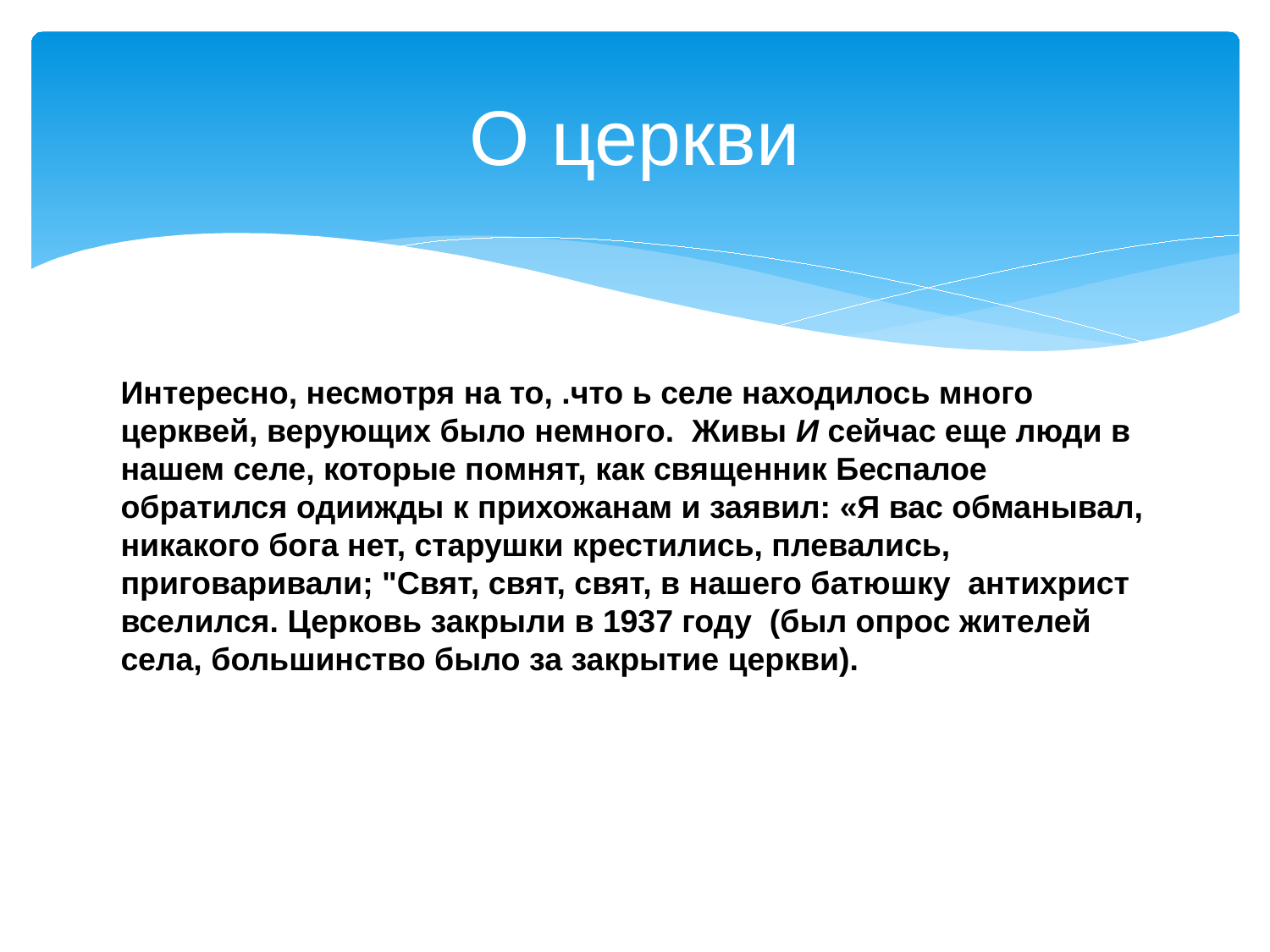

# О церкви
Интересно, несмотря на то, .что ь селе находилось много церквей, верующих было немного.  Живы и сейчас еще люди в нашем селе, которые помнят, как священник Беспалое  обратился одиижды к прихожанам и заявил: «Я вас обманывал, никакого бога нет, старушки крестились, плевались, приговаривали; "Свят, свят, свят, в нашего батюшку  антихрист вселился. Церковь закрыли в 1937 году  (был опрос жителей села, большинство было за закрытие церкви).